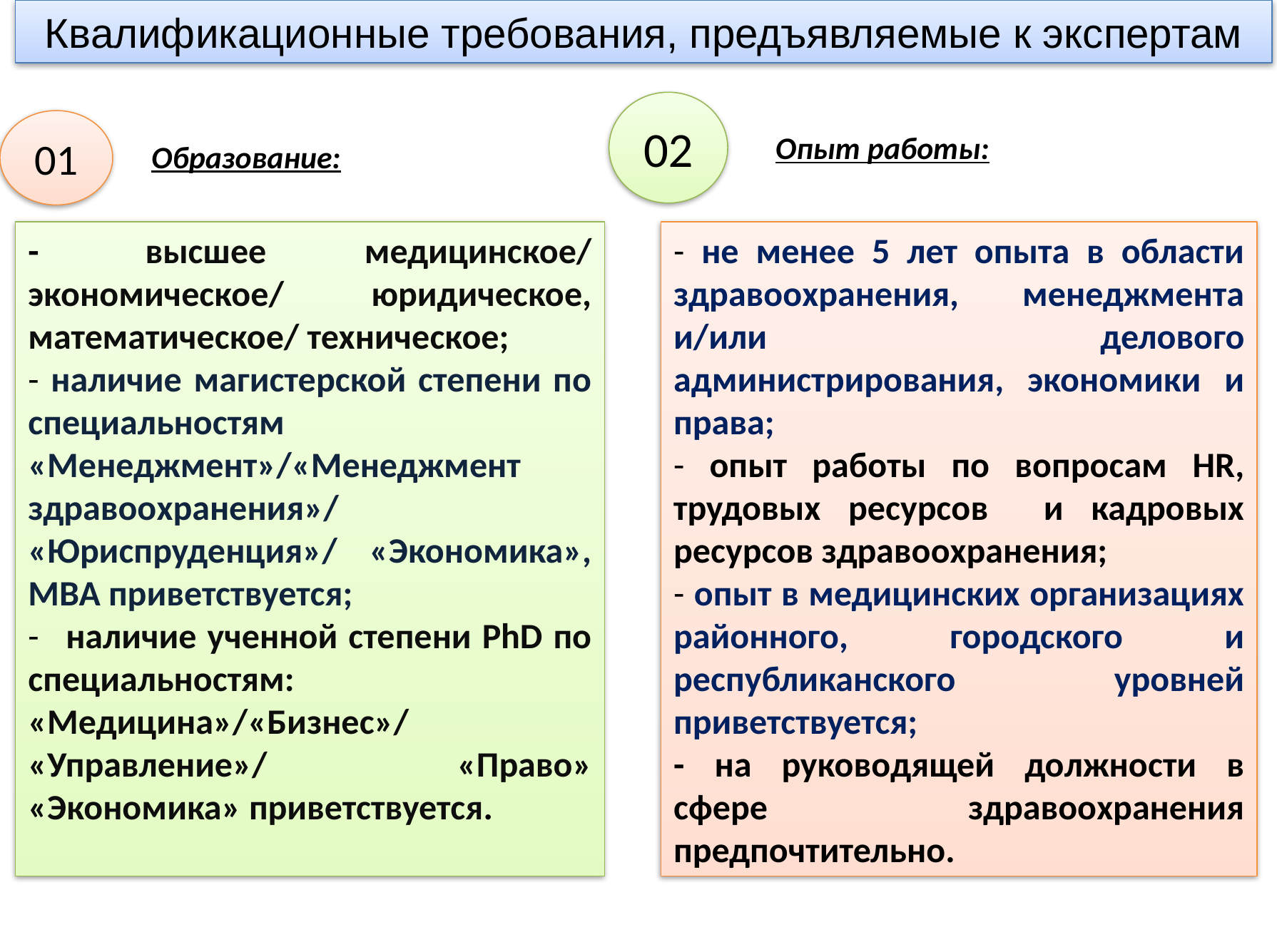

Квалификационные требования, предъявляемые к экспертам
02
01
Опыт работы:
Образование:
- не менее 5 лет опыта в области здравоохранения, менеджмента и/или делового администрирования, экономики и права;
- опыт работы по вопросам HR, трудовых ресурсов  и кадровых ресурсов здравоохранения;
- опыт в медицинских организациях районного, городского и республиканского уровней приветствуется;
- на руководящей должности в сфере здравоохранения предпочтительно.
-  высшее медицинское/ экономическое/ юридическое, математическое/ техническое;
- наличие магистерской степени по специальностям «Менеджмент»/«Менеджмент здравоохранения»/ «Юриспруденция»/ «Экономика», MBA приветствуется;
-   наличие ученной степени PhD по специальностям: «Медицина»/«Бизнес»/ «Управление»/    «Право» «Экономика» приветствуется.